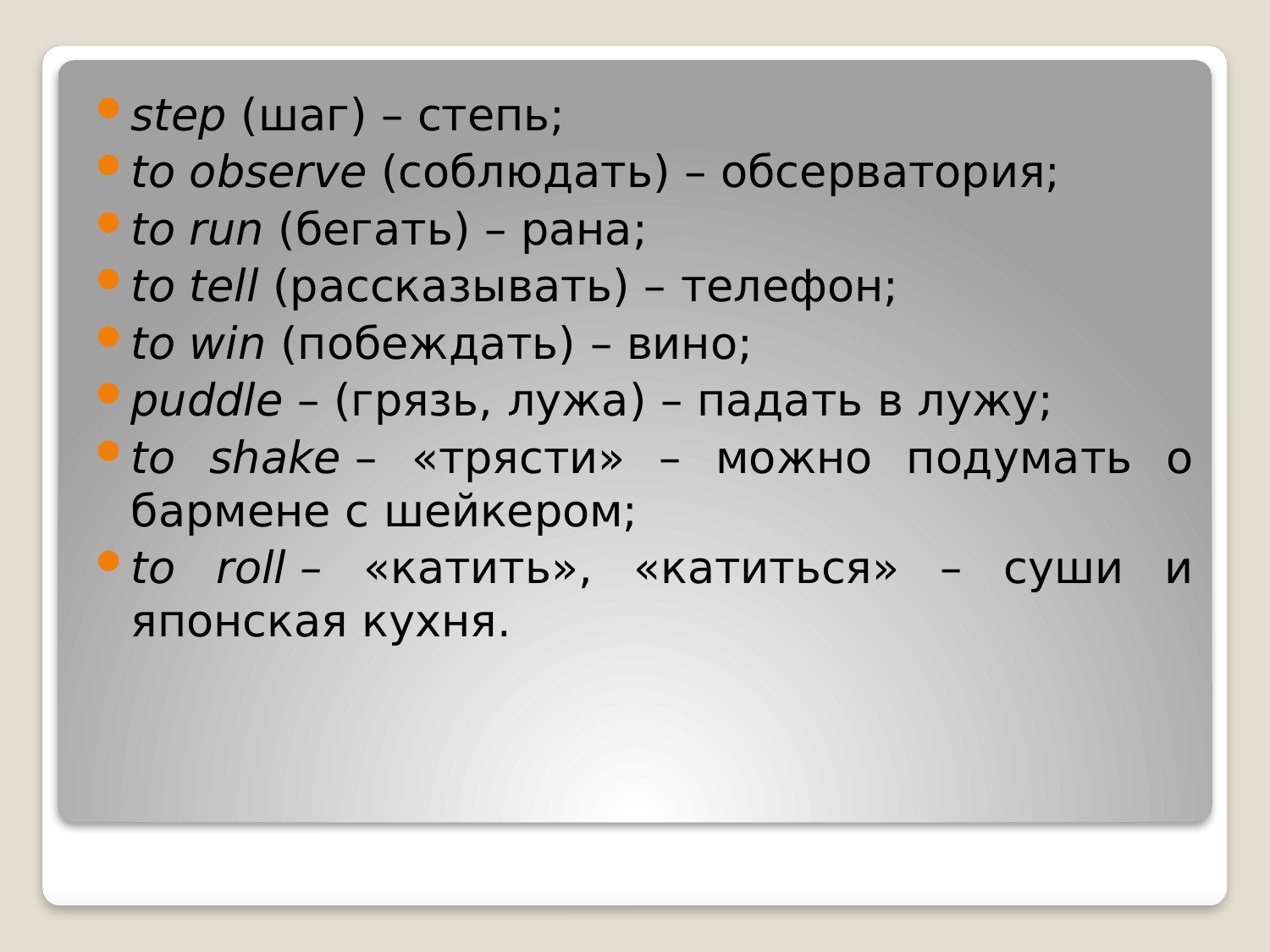

step (шаг) – степь;
to observe (соблюдать) – обсерватория;
to run (бегать) – рана;
to tell (рассказывать) – телефон;
to win (побеждать) – вино;
puddle – (грязь, лужа) – падать в лужу;
to shake – «трясти» – можно подумать о бармене с шейкером;
to roll – «катить», «катиться» – суши и японская кухня.

#